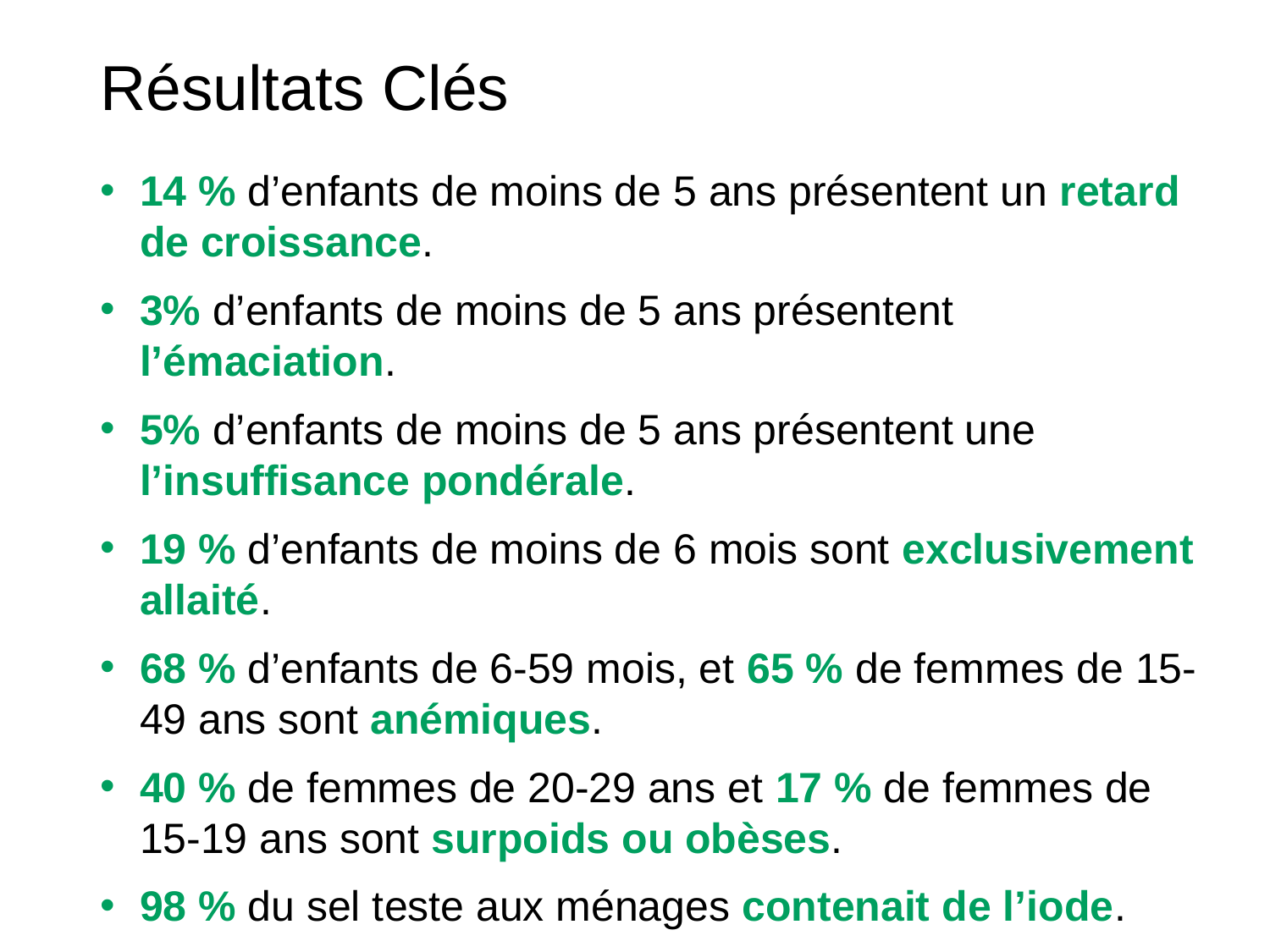

# Résultats Clés
14 % d’enfants de moins de 5 ans présentent un retard de croissance.
3% d’enfants de moins de 5 ans présentent l’émaciation.
5% d’enfants de moins de 5 ans présentent une l’insuffisance pondérale.
19 % d’enfants de moins de 6 mois sont exclusivement allaité.
68 % d’enfants de 6-59 mois, et 65 % de femmes de 15-49 ans sont anémiques.
40 % de femmes de 20-29 ans et 17 % de femmes de 15-19 ans sont surpoids ou obèses.
98 % du sel teste aux ménages contenait de l’iode.